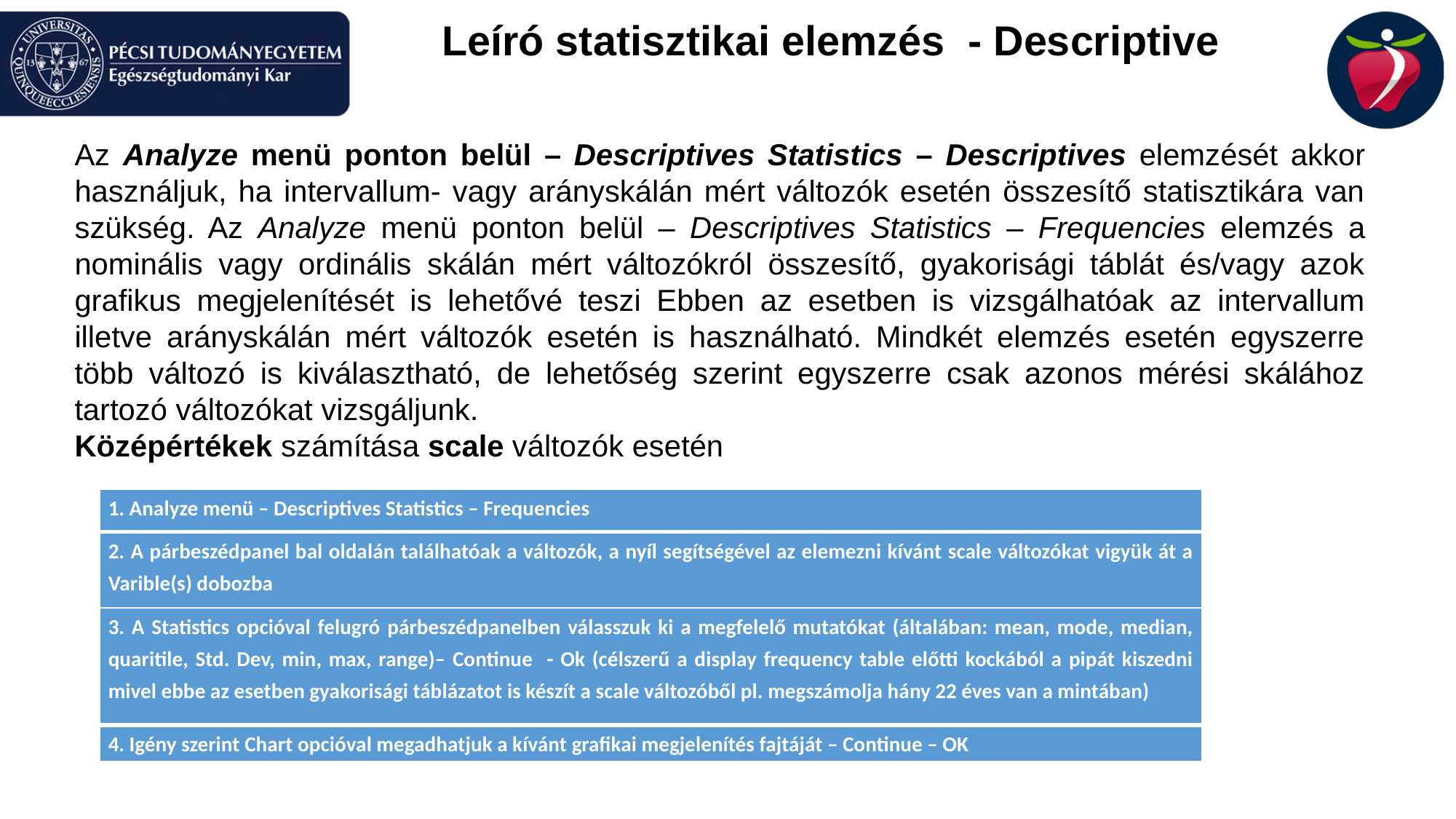

# Leíró statisztikai elemzés  - Descriptive
Az Analyze menü ponton belül – Descriptives Statistics – Descriptives elemzését akkor használjuk, ha intervallum- vagy arányskálán mért változók esetén összesítő statisztikára van szükség. Az Analyze menü ponton belül – Descriptives Statistics – Frequencies elemzés a nominális vagy ordinális skálán mért változókról összesítő, gyakorisági táblát és/vagy azok grafikus megjelenítését is lehetővé teszi Ebben az esetben is vizsgálhatóak az intervallum illetve arányskálán mért változók esetén is használható. Mindkét elemzés esetén egyszerre több változó is kiválasztható, de lehetőség szerint egyszerre csak azonos mérési skálához tartozó változókat vizsgáljunk.
Középértékek számítása scale változók esetén
| 1. Analyze menü – Descriptives Statistics – Frequencies |
| --- |
| 2. A párbeszédpanel bal oldalán találhatóak a változók, a nyíl segítségével az elemezni kívánt scale változókat vigyük át a Varible(s) dobozba |
| 3. A Statistics opcióval felugró párbeszédpanelben válasszuk ki a megfelelő mutatókat (általában: mean, mode, median, quaritile, Std. Dev, min, max, range)– Continue - Ok (célszerű a display frequency table előtti kockából a pipát kiszedni mivel ebbe az esetben gyakorisági táblázatot is készít a scale változóből pl. megszámolja hány 22 éves van a mintában) |
| 4. Igény szerint Chart opcióval megadhatjuk a kívánt grafikai megjelenítés fajtáját – Continue – OK |